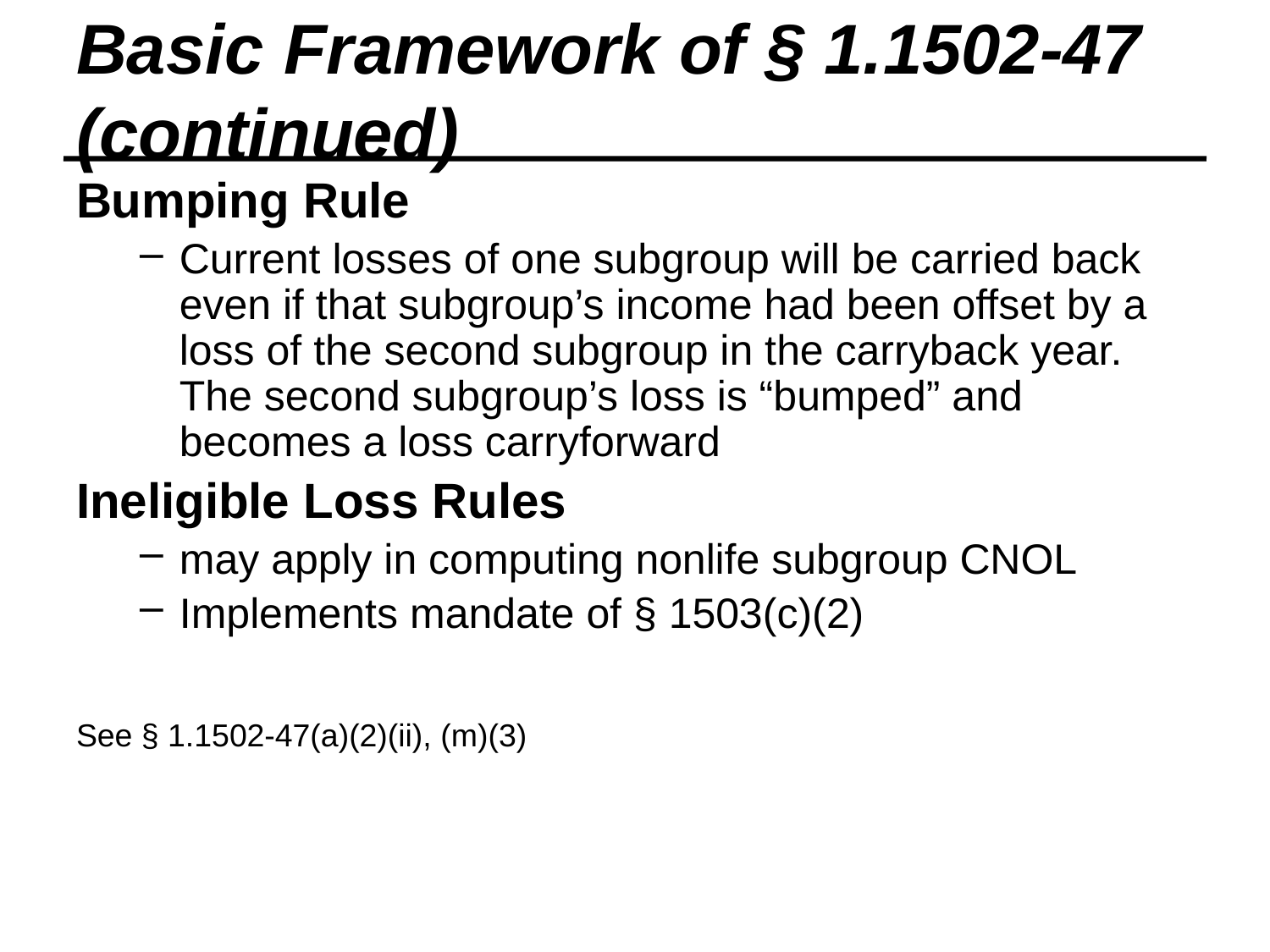

# Basic Framework of § 1.1502-47 (continued)
Bumping Rule
Current losses of one subgroup will be carried back even if that subgroup’s income had been offset by a loss of the second subgroup in the carryback year.  The second subgroup’s loss is “bumped” and becomes a loss carryforward
Ineligible Loss Rules
may apply in computing nonlife subgroup CNOL
Implements mandate of § 1503(c)(2)

See § 1.1502-47(a)(2)(ii), (m)(3)